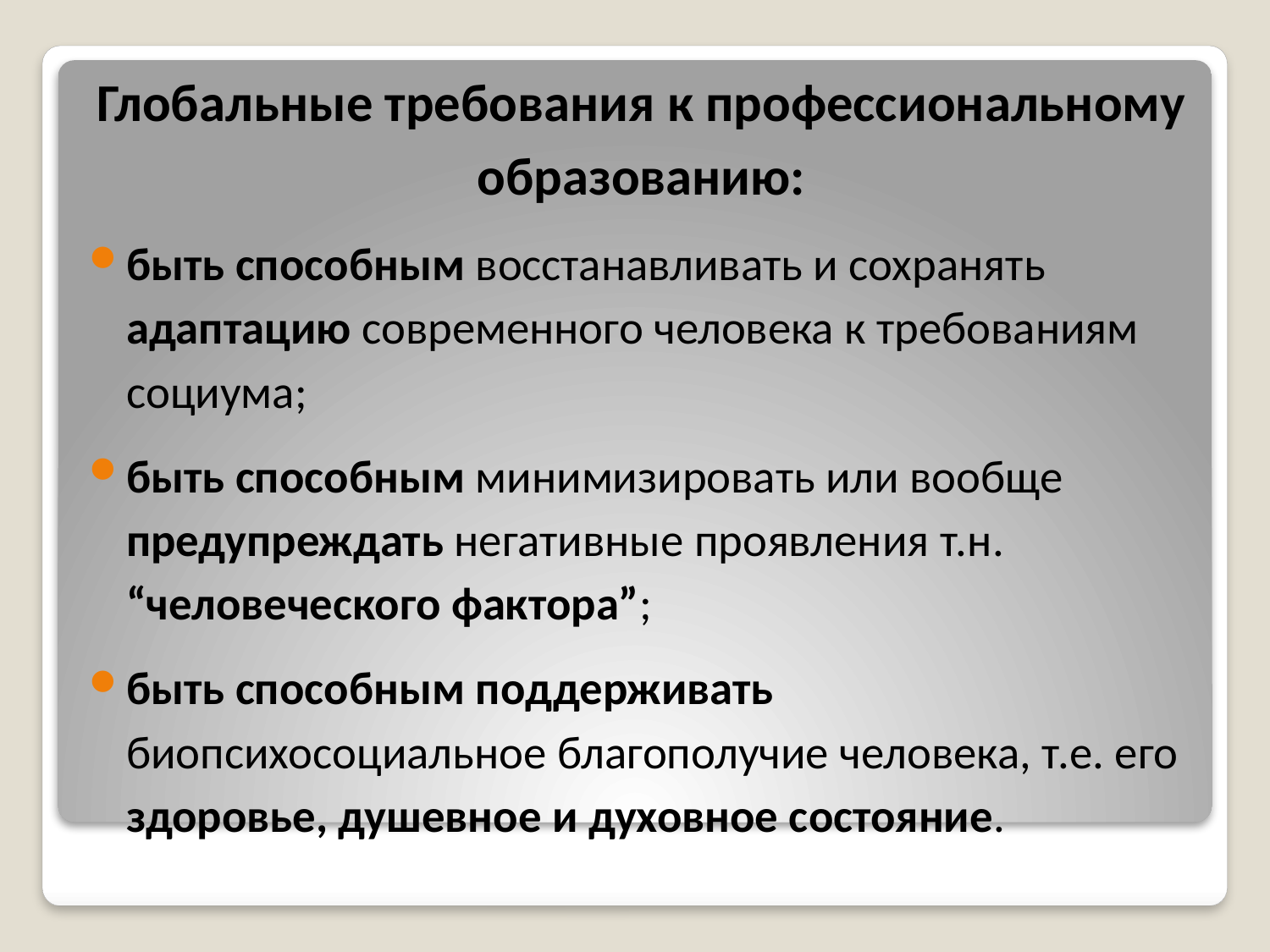

Глобальные требования к профессиональному образованию:
быть способным восстанавливать и сохранять адаптацию современного человека к требованиям социума;
быть способным минимизировать или вообще предупреждать негативные проявления т.н. “человеческого фактора”;
быть способным поддерживать биопсихосоциальное благополучие человека, т.е. его здоровье, душевное и духовное состояние.